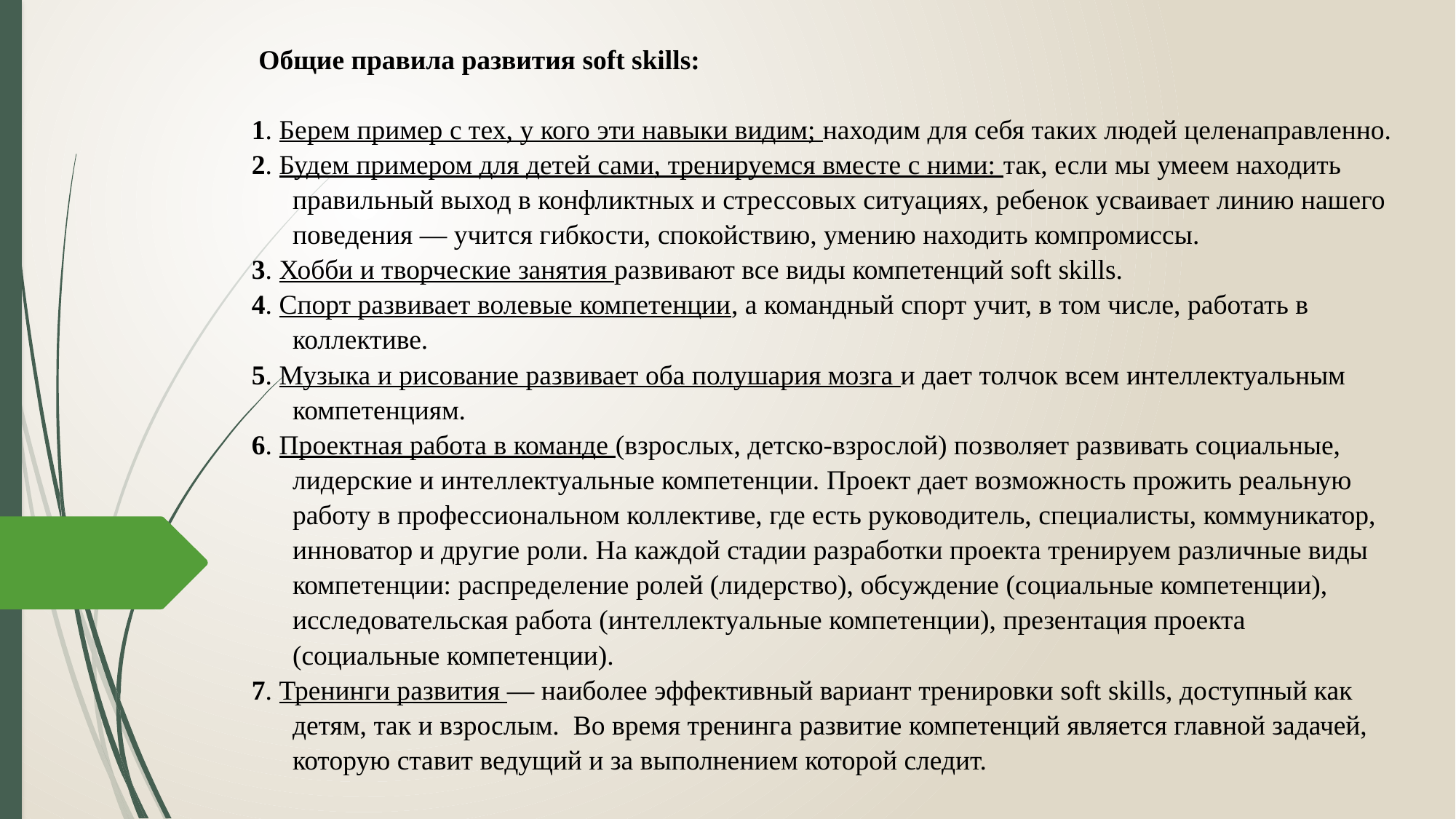

Общие правила развития soft skills:

1. Берем пример с тех, у кого эти навыки видим; находим для себя таких людей целенаправленно.
2. Будем примером для детей сами, тренируемся вместе с ними: так, если мы умеем находить правильный выход в конфликтных и стрессовых ситуациях, ребенок усваивает линию нашего поведения — учится гибкости, спокойствию, умению находить компромиссы.
3. Хобби и творческие занятия развивают все виды компетенций soft skills.
4. Спорт развивает волевые компетенции, а командный спорт учит, в том числе, работать в коллективе.
5. Музыка и рисование развивает оба полушария мозга и дает толчок всем интеллектуальным компетенциям.
6. Проектная работа в команде (взрослых, детско-взрослой) позволяет развивать социальные, лидерские и интеллектуальные компетенции. Проект дает возможность прожить реальную работу в профессиональном коллективе, где есть руководитель, специалисты, коммуникатор, инноватор и другие роли. На каждой стадии разработки проекта тренируем различные виды компетенции: распределение ролей (лидерство), обсуждение (социальные компетенции), исследовательская работа (интеллектуальные компетенции), презентация проекта (социальные компетенции).
7. Тренинги развития — наиболее эффективный вариант тренировки soft skills, доступный как детям, так и взрослым.  Во время тренинга развитие компетенций является главной задачей, которую ставит ведущий и за выполнением которой следит.